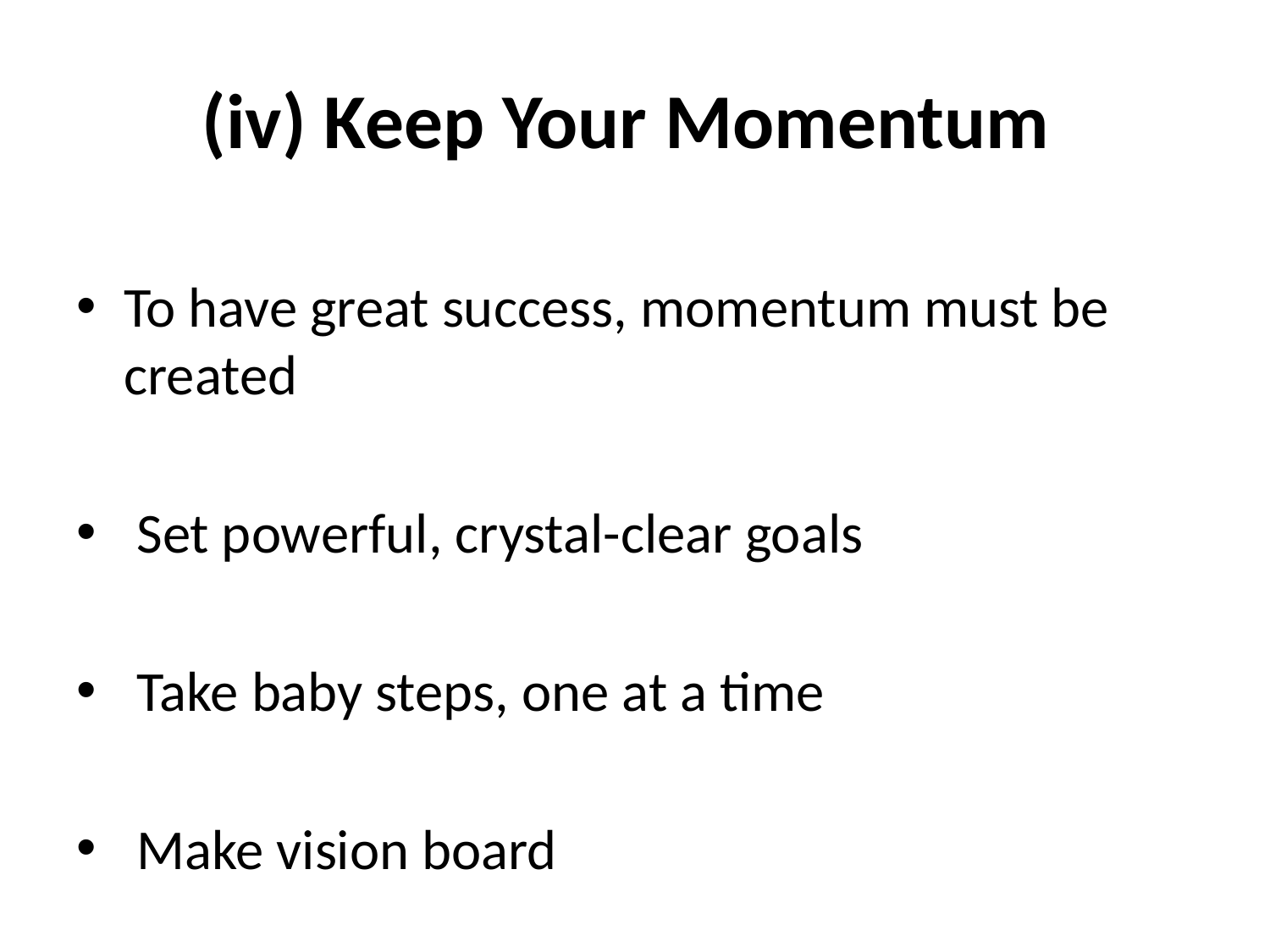

# (iv) Keep Your Momentum
To have great success, momentum must be created

 Set powerful, crystal-clear goals

 Take baby steps, one at a time

 Make vision board